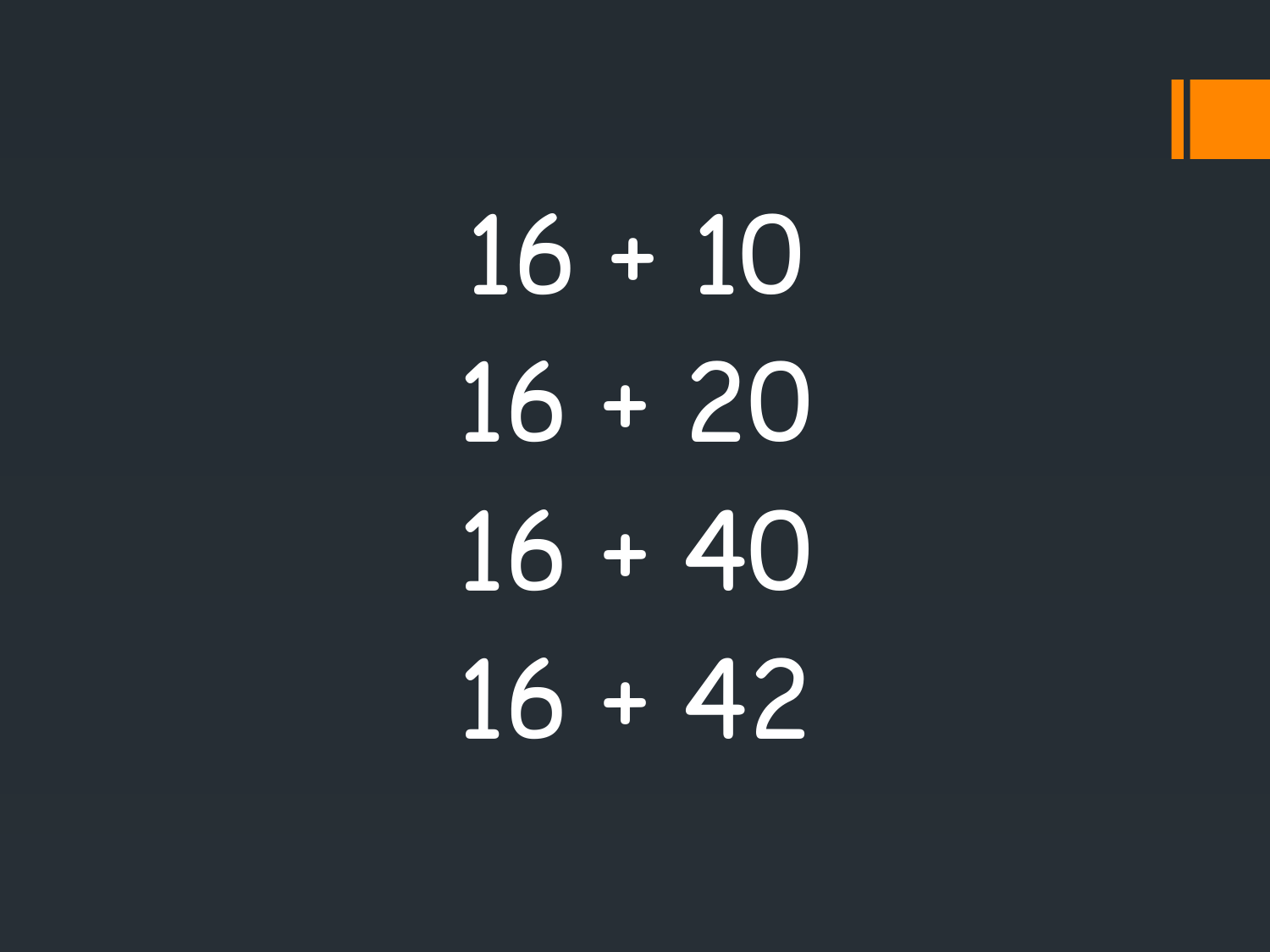

16 + 10
16 + 20
16 + 40
16 + 42